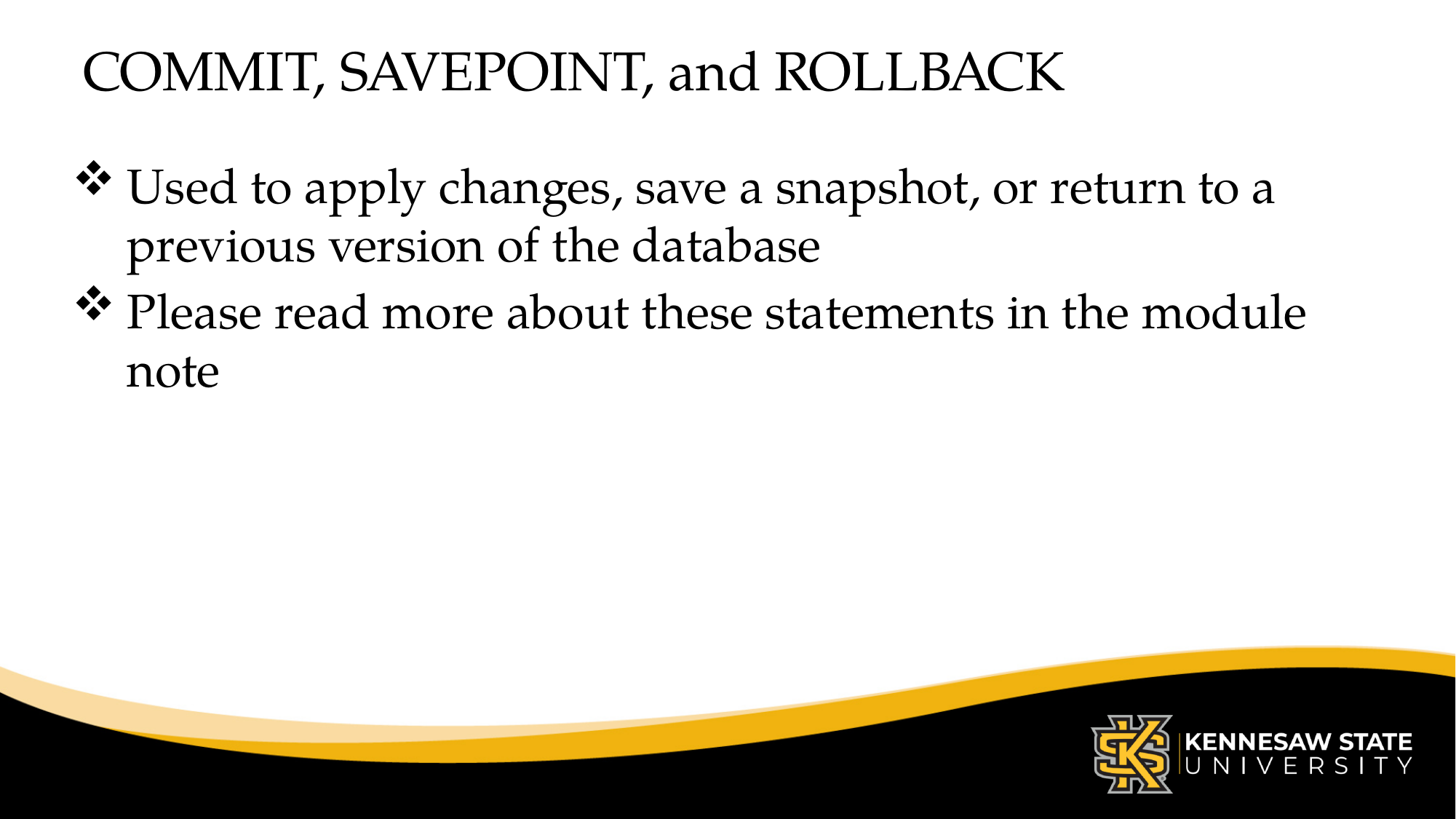

# COMMIT, SAVEPOINT, and ROLLBACK
Used to apply changes, save a snapshot, or return to a previous version of the database
Please read more about these statements in the module note